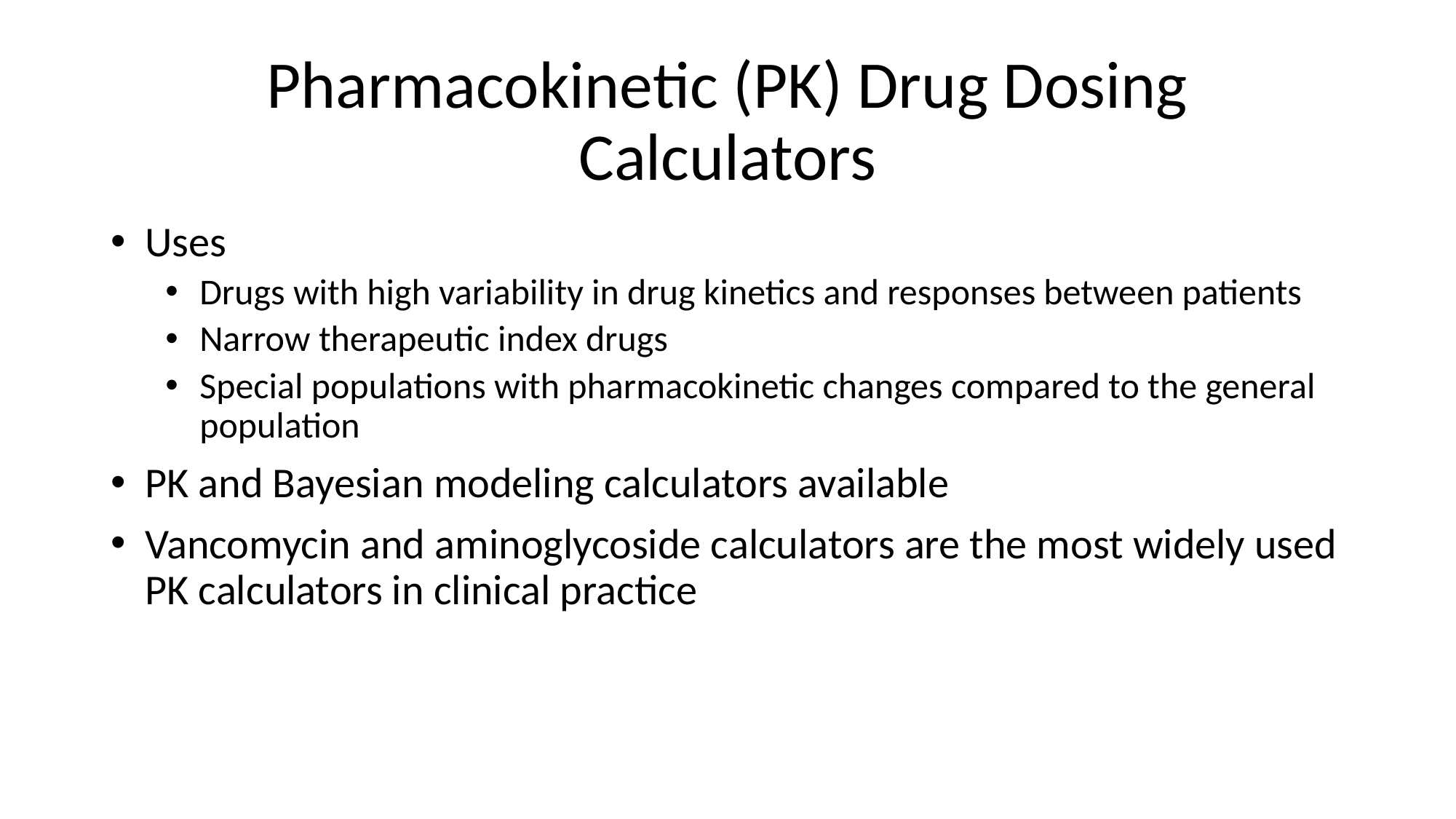

# Pharmacokinetic (PK) Drug Dosing Calculators
Uses
Drugs with high variability in drug kinetics and responses between patients
Narrow therapeutic index drugs
Special populations with pharmacokinetic changes compared to the general population
PK and Bayesian modeling calculators available
Vancomycin and aminoglycoside calculators are the most widely used PK calculators in clinical practice